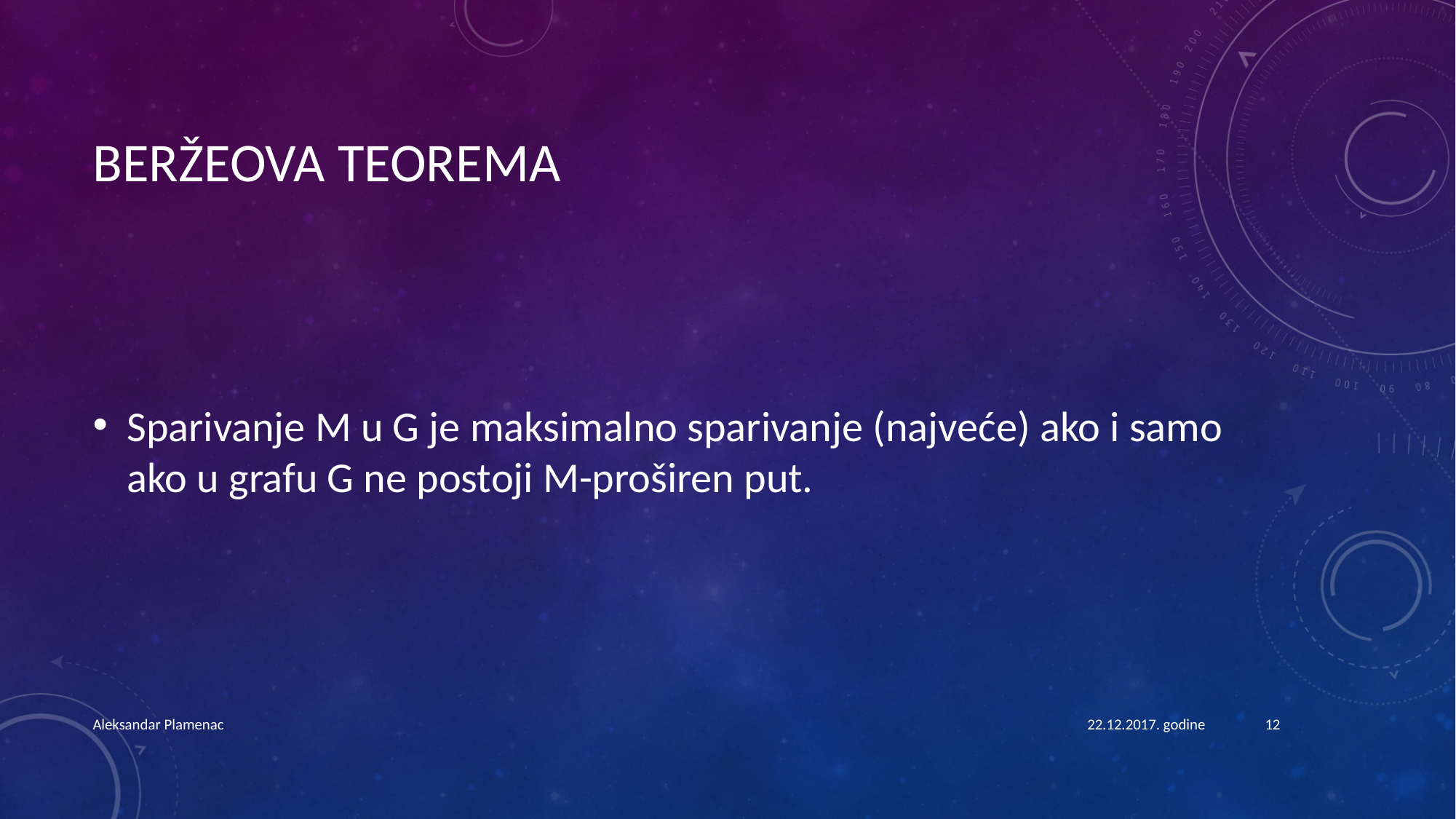

# BERŽEOVA TEOREMA
Sparivanje M u G je maksimalno sparivanje (najveće) ako i samo ako u grafu G ne postoji M-proširen put.

Aleksandar Plamenac
22.12.2017. godine
12